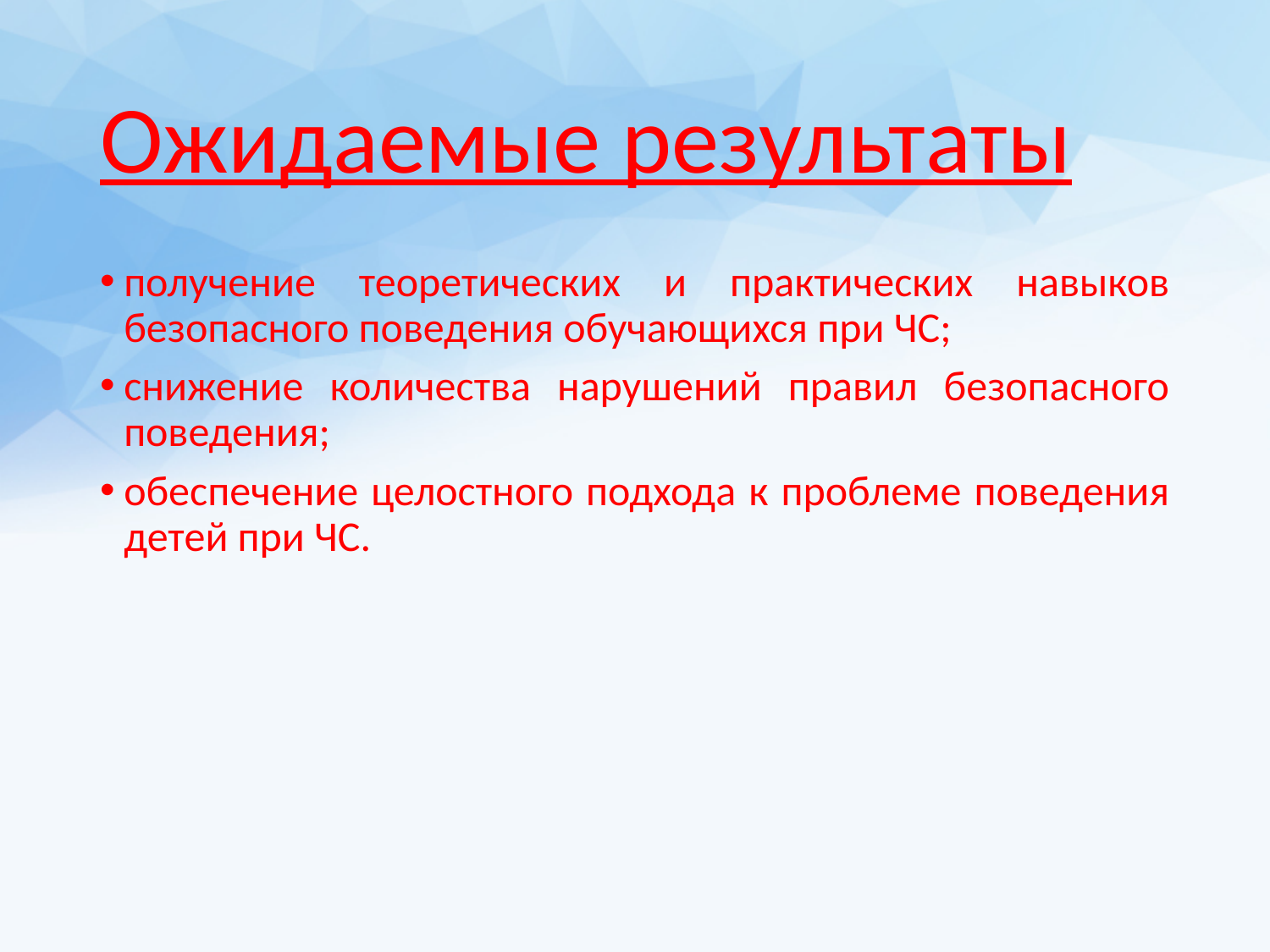

Ожидаемые результаты
получение теоретических и практических навыков безопасного поведения обучающихся при ЧС;
снижение количества нарушений правил безопасного поведения;
обеспечение целостного подхода к проблеме поведения детей при ЧС.